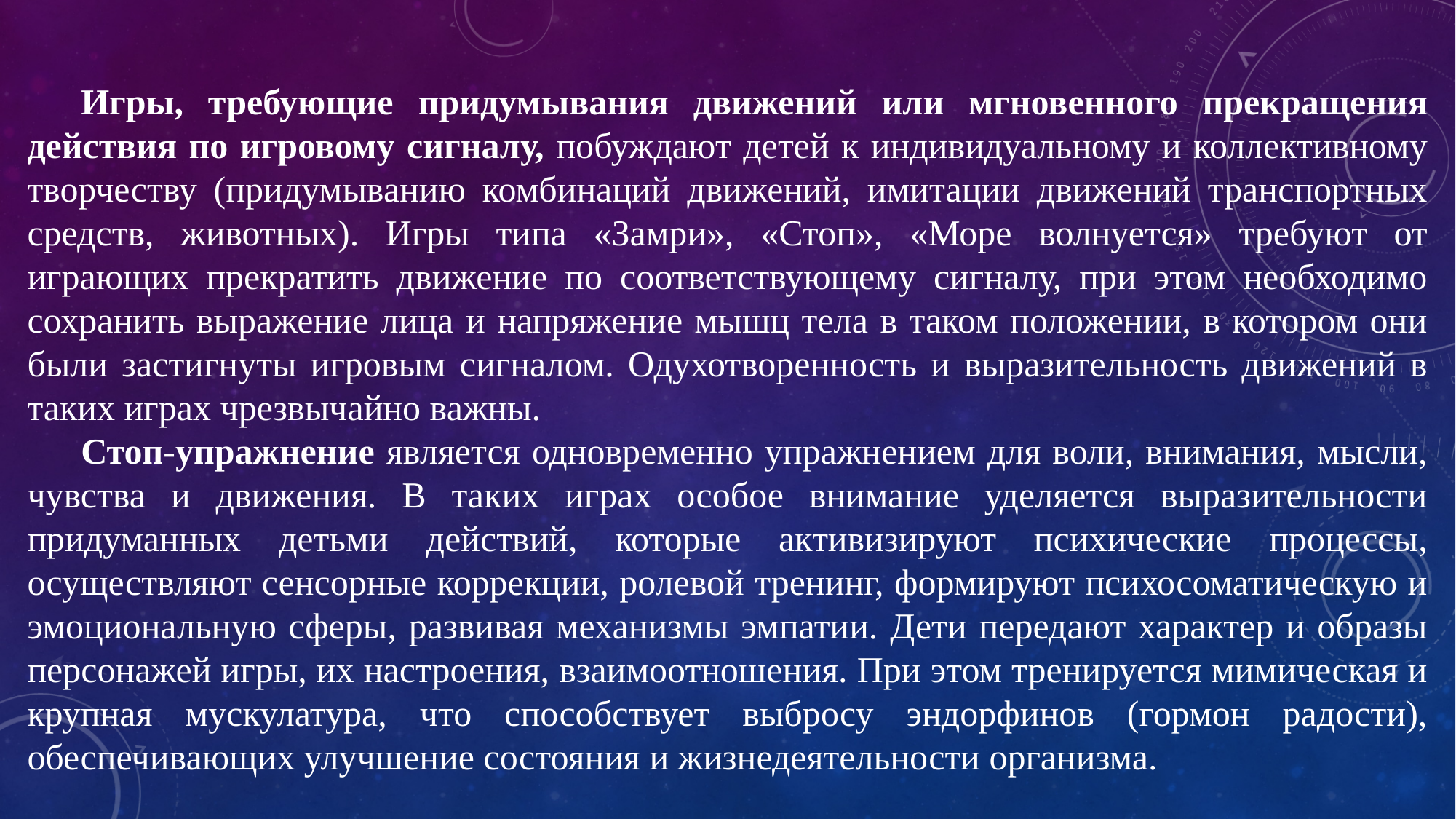

Игры, требующие придумывания движений или мгновенного прекращения действия по игровому сигналу, побуждают детей к индивидуальному и коллективному творчеству (придумыванию комбинаций движений, имитации движений транспортных средств, животных). Игры типа «Замри», «Стоп», «Море волнуется» требуют от играющих прекратить движение по соответствующему сигналу, при этом необходимо сохранить выражение лица и напряжение мышц тела в таком положении, в котором они были застигнуты игровым сигналом. Одухотворенность и выразительность движений в таких играх чрезвычайно важны.
Стоп-упражнение является одновременно упражнением для воли, внимания, мысли, чувства и движения. В таких играх особое внимание уделяется выразительности придуманных детьми действий, которые активизируют психические процессы, осуществляют сенсорные коррекции, ролевой тренинг, формируют психосоматическую и эмоциональную сферы, развивая механизмы эмпатии. Дети передают характер и образы персонажей игры, их настроения, взаимоотношения. При этом тренируется мимическая и крупная мускулатура, что способствует выбросу эндорфинов (гормон радости), обеспечивающих улучшение состояния и жизнедеятельности организма.